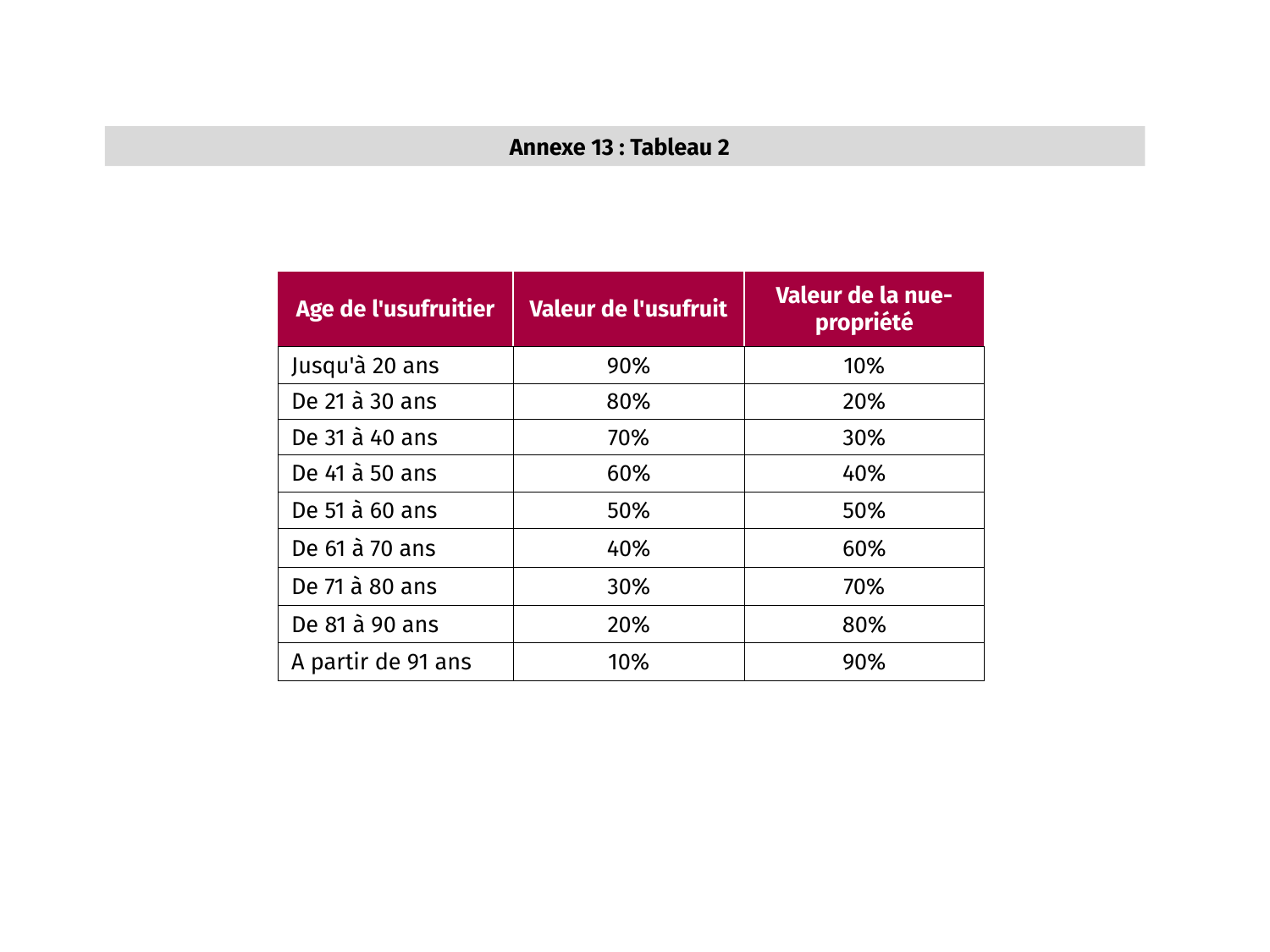

Annexe 13 : Tableau 2
| Age de l'usufruitier | Valeur de l'usufruit | Valeur de la nue-propriété |
| --- | --- | --- |
| Jusqu'à 20 ans | 90% | 10% |
| De 21 à 30 ans | 80% | 20% |
| De 31 à 40 ans | 70% | 30% |
| De 41 à 50 ans | 60% | 40% |
| De 51 à 60 ans | 50% | 50% |
| De 61 à 70 ans | 40% | 60% |
| De 71 à 80 ans | 30% | 70% |
| De 81 à 90 ans | 20% | 80% |
| A partir de 91 ans | 10% | 90% |